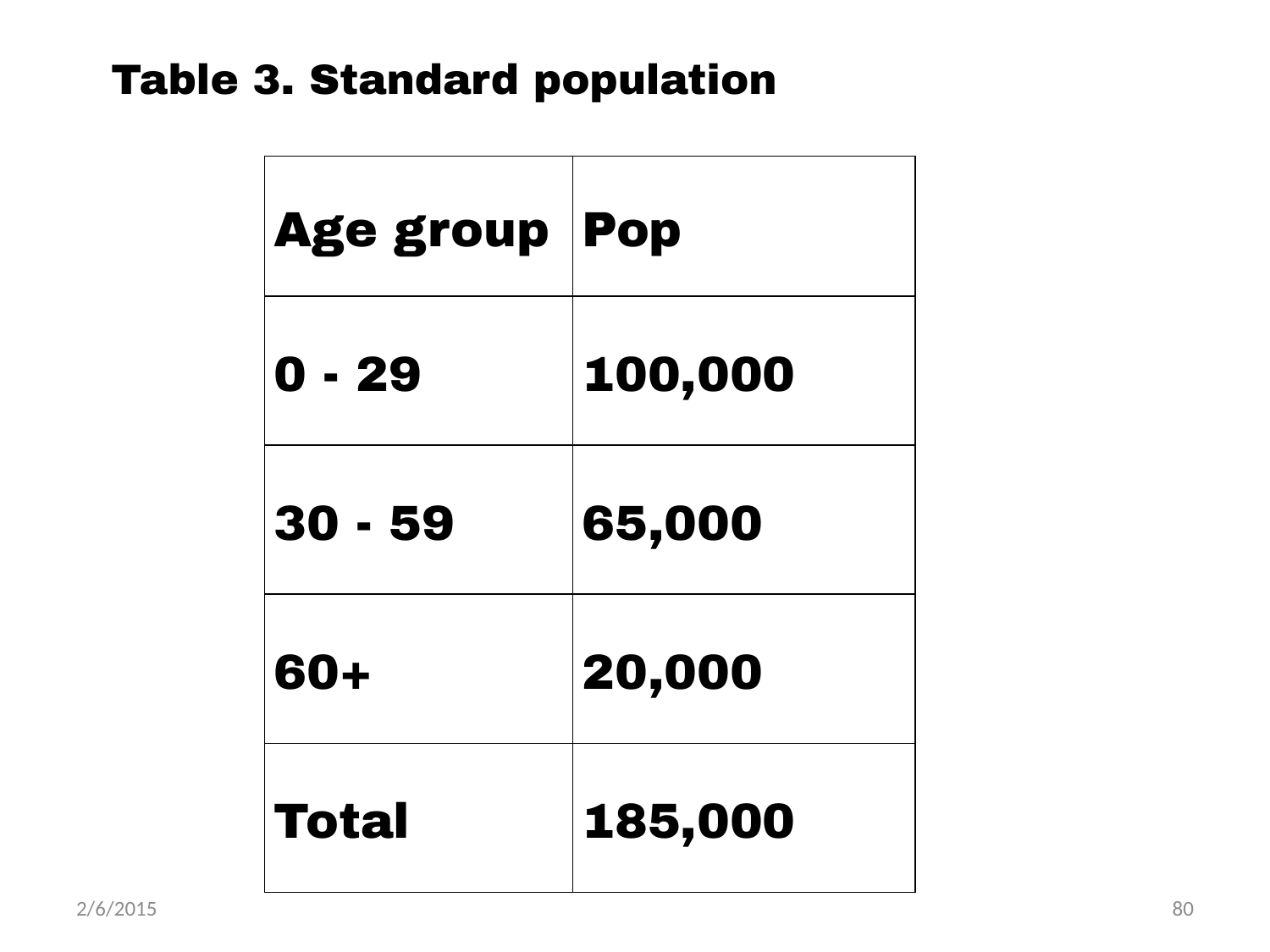

Table 3. Standard population
| Age group | Pop |
| --- | --- |
| 0 - 29 | 100,000 |
| 30 - 59 | 65,000 |
| 60+ | 20,000 |
| Total | 185,000 |
2/6/2015
80